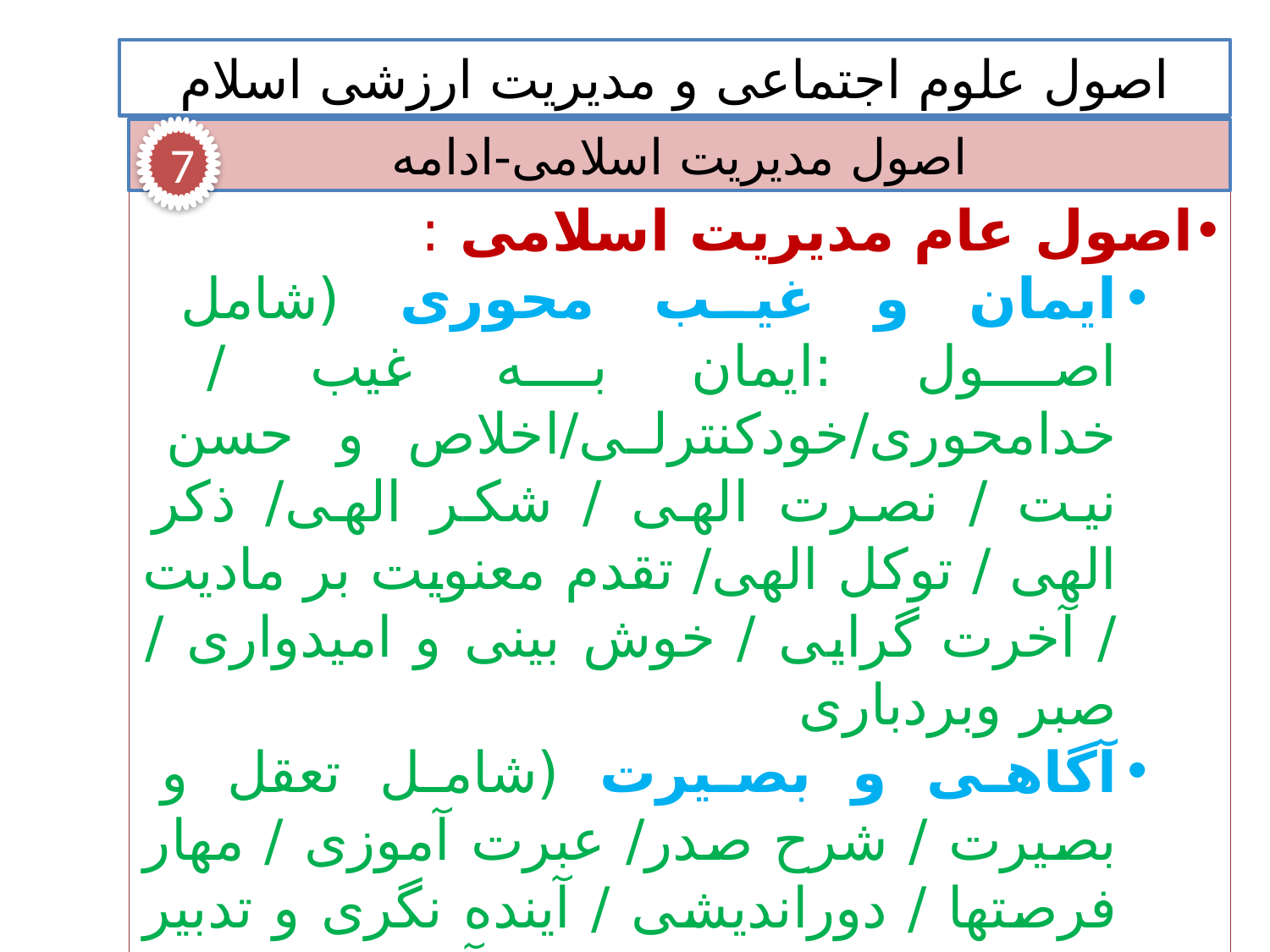

اصول علوم اجتماعی و مدیریت ارزشی اسلام
اصول مدیریت اسلامی-ادامه
7
اصول عام مدیریت اسلامی :
ایمان و غیب محوری (شامل اصول :ایمان به غیب / خدامحوری/خودکنترلی/اخلاص و حسن نیت / نصرت الهی / شکر الهی/ ذکر الهی / توکل الهی/ تقدم معنویت بر مادیت / آخرت گرایی / خوش بینی و امیدواری / صبر وبردباری
آگاهی و بصیرت (شامل تعقل و بصیرت / شرح صدر/ عبرت آموزی / مهار فرصتها / دوراندیشی / آینده نگری و تدبیر امور/ خلاقیت و ابتکار و نوآوری/ تعادل و جامع نگری.